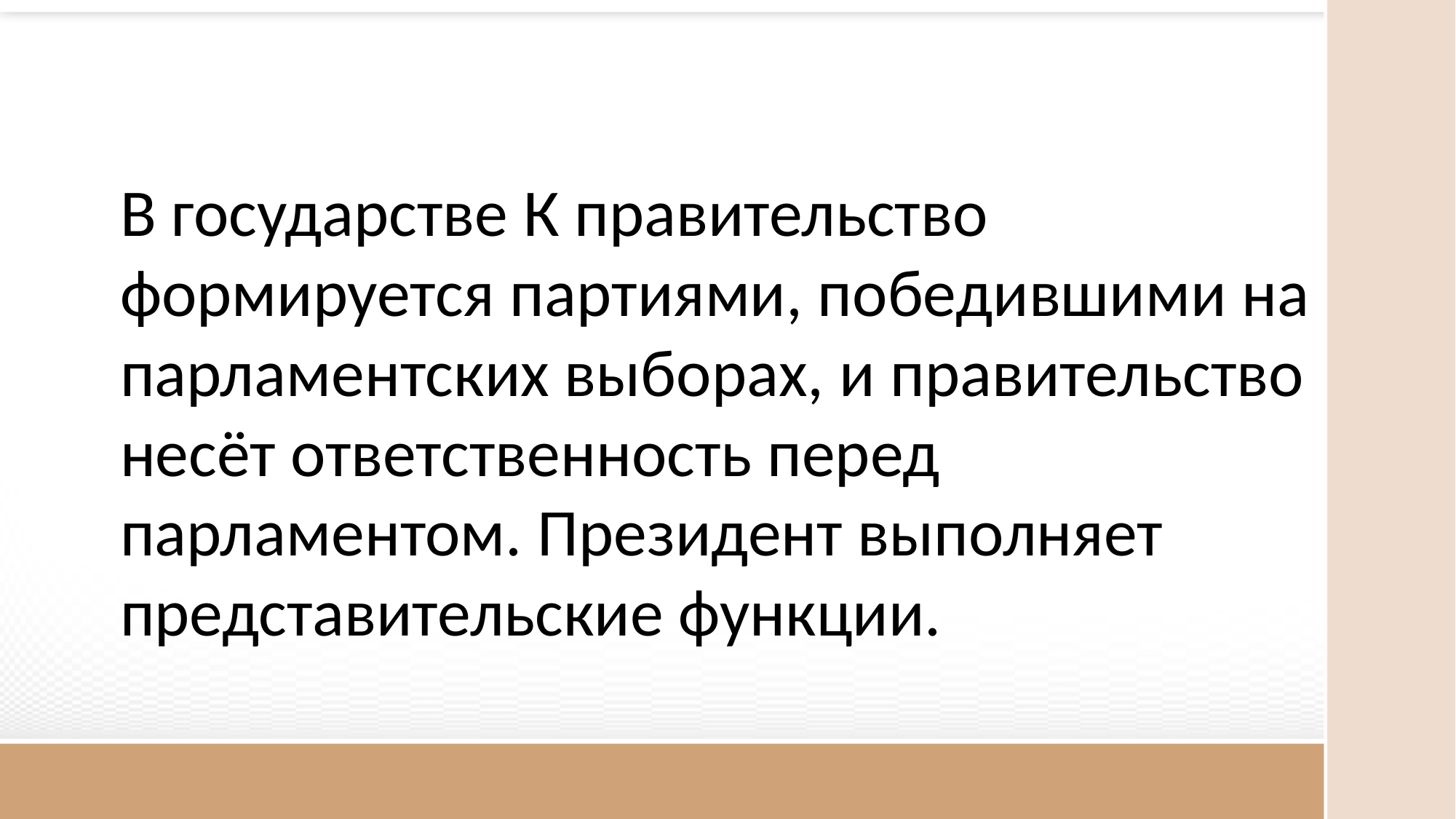

# В государстве К правительство формируется партиями, победившими на парламентских выборах, и правительство несёт ответственность перед парламентом. Президент выполняет представительские функции.